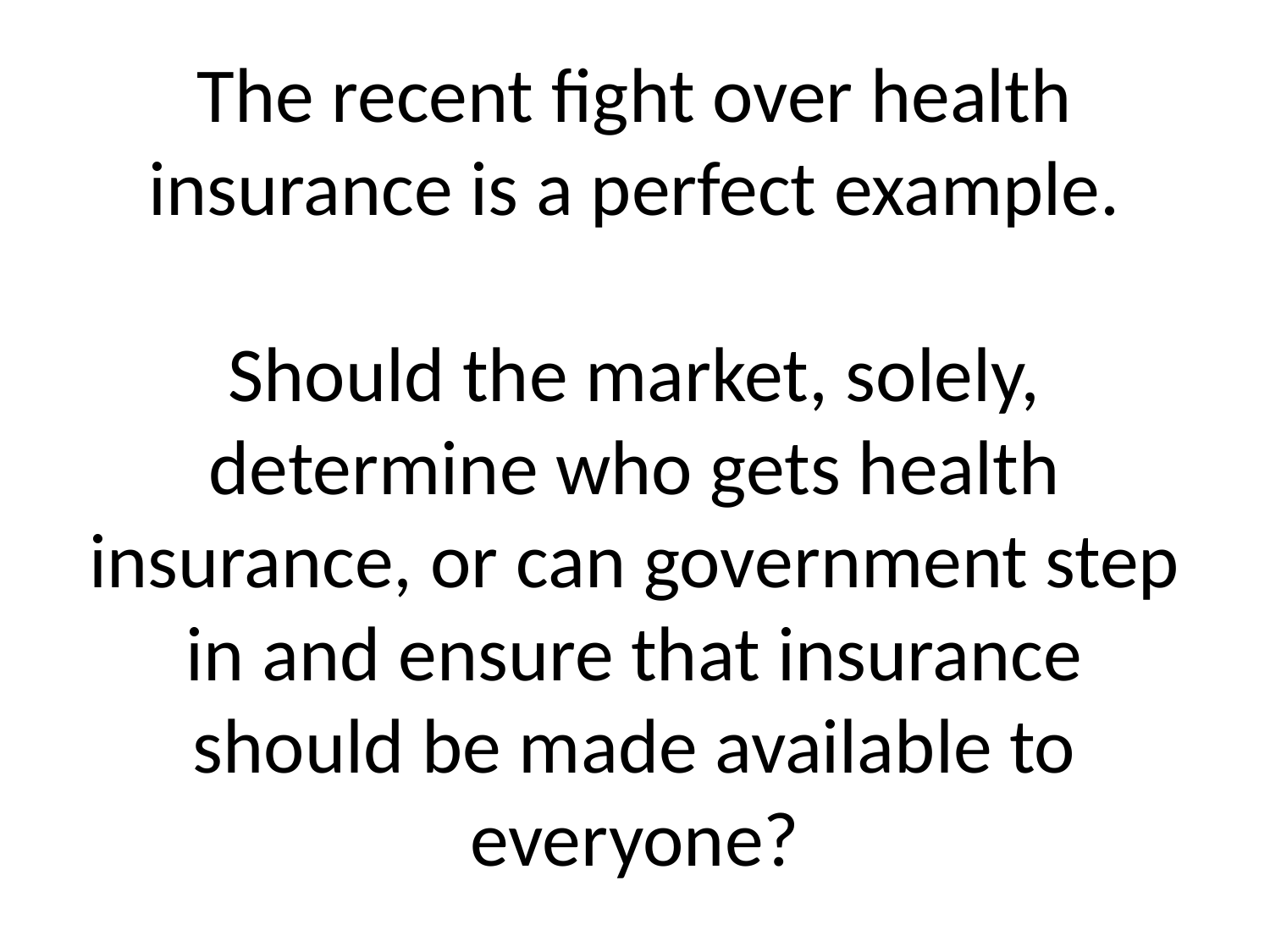

# The recent fight over health insurance is a perfect example. Should the market, solely, determine who gets health insurance, or can government step in and ensure that insurance should be made available to everyone?